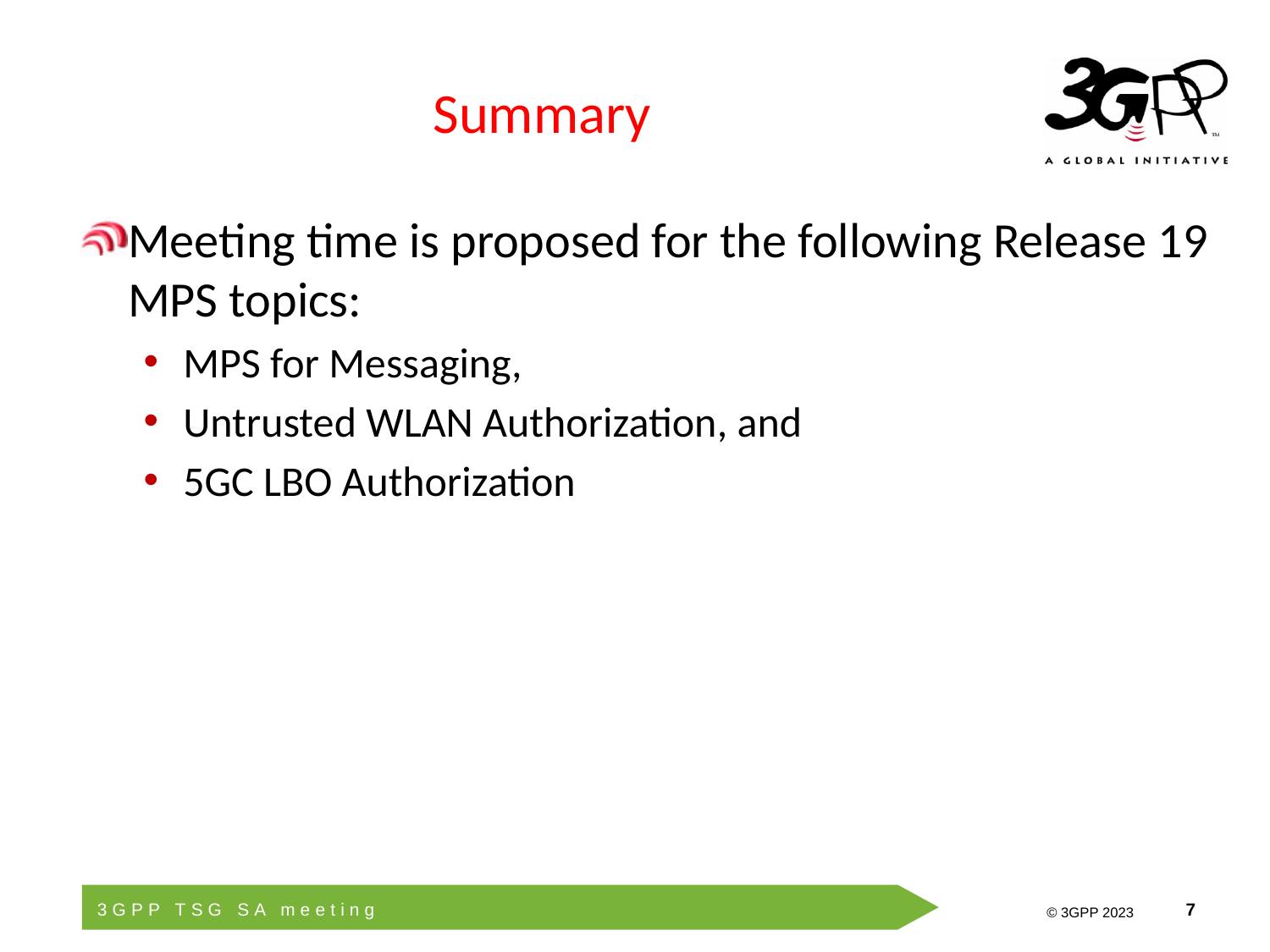

# Summary
Meeting time is proposed for the following Release 19 MPS topics:
MPS for Messaging,
Untrusted WLAN Authorization, and
5GC LBO Authorization